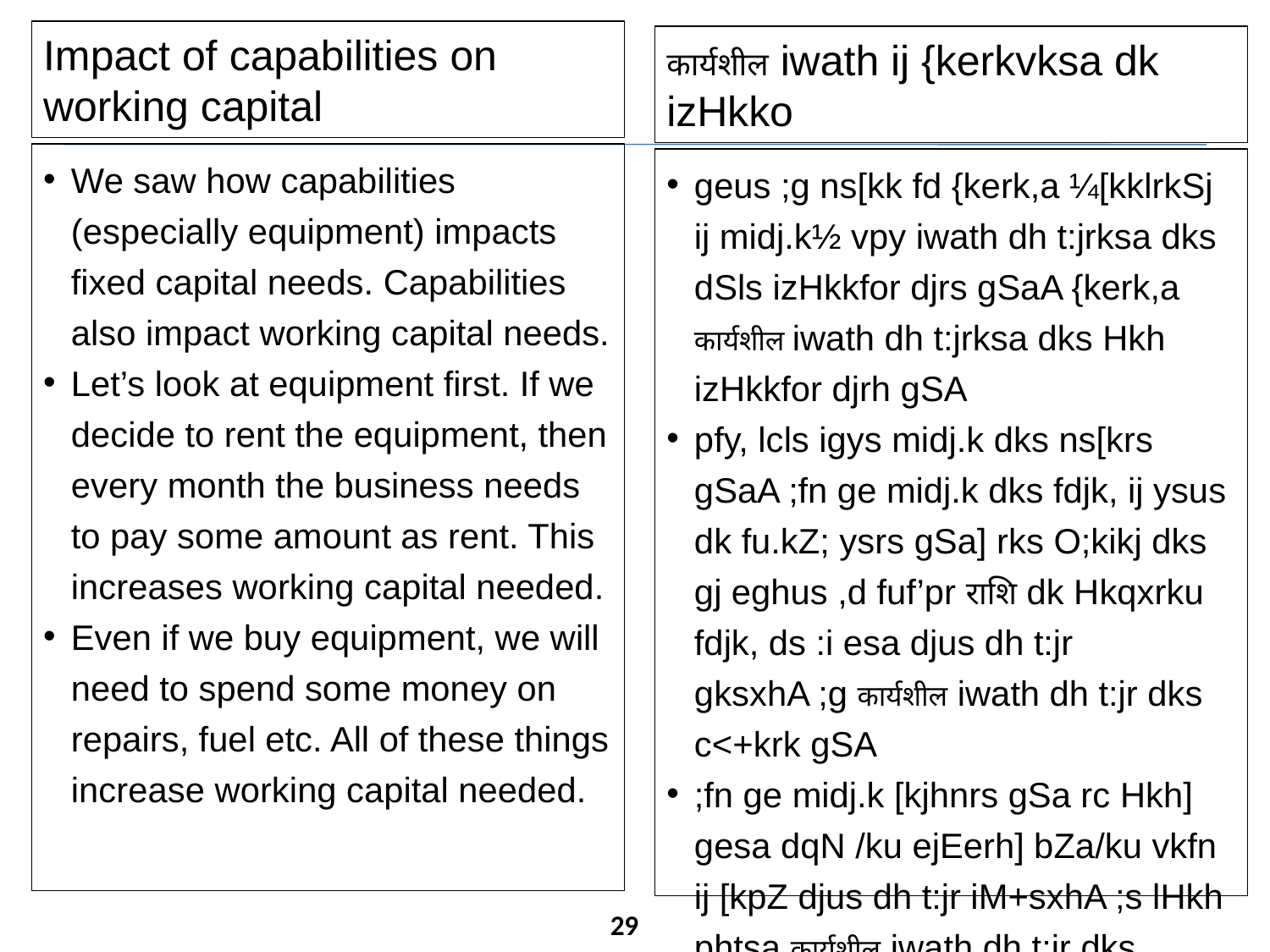

Impact of capabilities on working capital
कार्यशील iwath ij {kerkvksa dk izHkko
We saw how capabilities (especially equipment) impacts fixed capital needs. Capabilities also impact working capital needs.
Let’s look at equipment first. If we decide to rent the equipment, then every month the business needs to pay some amount as rent. This increases working capital needed.
Even if we buy equipment, we will need to spend some money on repairs, fuel etc. All of these things increase working capital needed.
geus ;g ns[kk fd {kerk,a ¼[kklrkSj ij midj.k½ vpy iwath dh t:jrksa dks dSls izHkkfor djrs gSaA {kerk,a कार्यशील iwath dh t:jrksa dks Hkh izHkkfor djrh gSA
pfy, lcls igys midj.k dks ns[krs gSaA ;fn ge midj.k dks fdjk, ij ysus dk fu.kZ; ysrs gSa] rks O;kikj dks gj eghus ,d fuf’pr राशि dk Hkqxrku fdjk, ds :i esa djus dh t:jr gksxhA ;g कार्यशील iwath dh t:jr dks c<+krk gSA
;fn ge midj.k [kjhnrs gSa rc Hkh] gesa dqN /ku ejEerh] bZa/ku vkfn ij [kpZ djus dh t:jr iM+sxhA ;s lHkh phtsa कार्यशील iwath dh t:jr dks c<+krh gSA
29